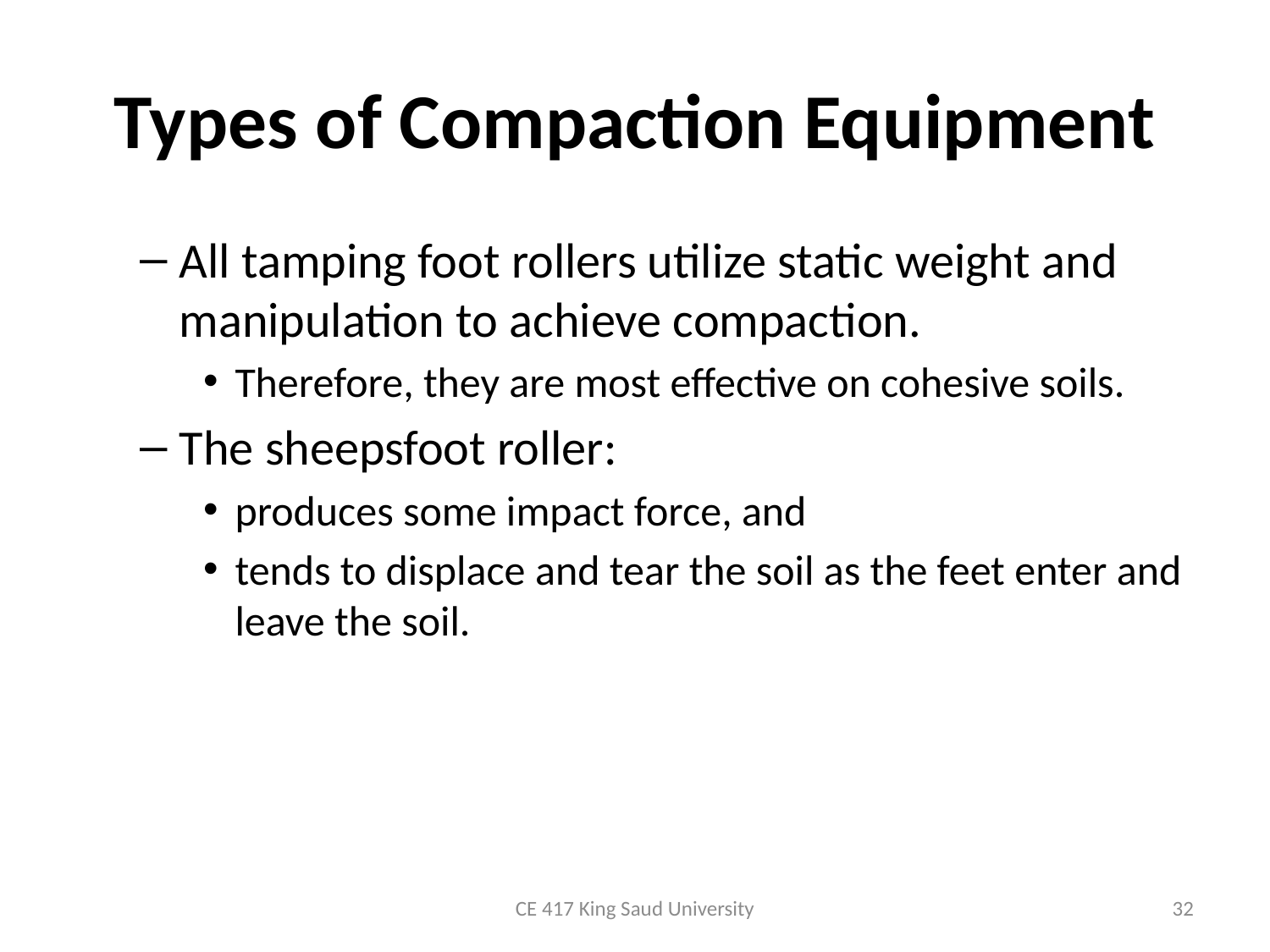

# Types of Compaction Equipment
All tamping foot rollers utilize static weight and manipulation to achieve compaction.
Therefore, they are most effective on cohesive soils.
The sheepsfoot roller:
produces some impact force, and
tends to displace and tear the soil as the feet enter and leave the soil.
CE 417 King Saud University
32